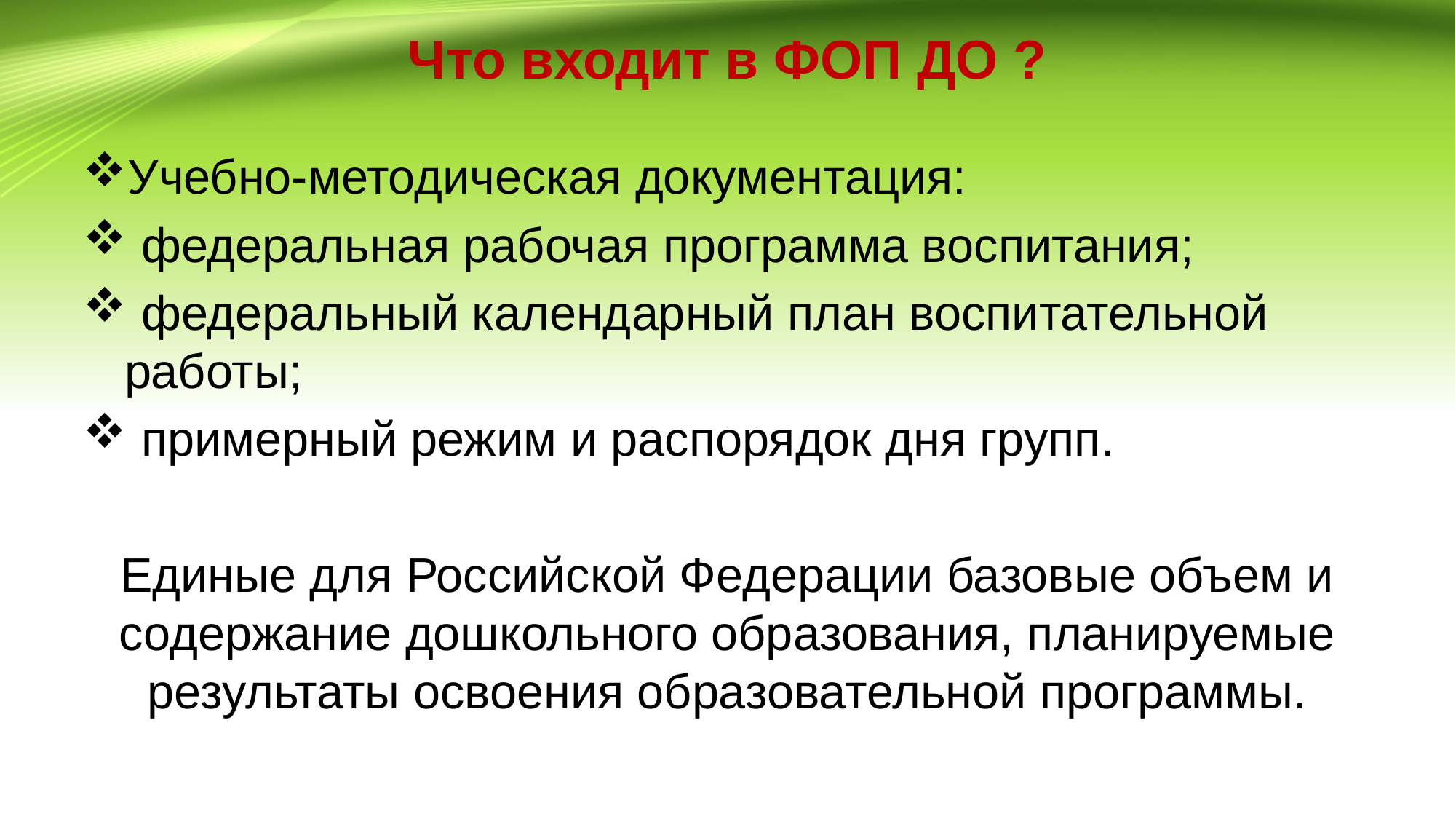

# Что входит в ФОП ДО ?
Учебно-методическая документация:
 федеральная рабочая программа воспитания;
 федеральный календарный план воспитательной работы;
 примерный режим и распорядок дня групп.

Единые для Российской Федерации базовые объем и содержание дошкольного образования, планируемые результаты освоения образовательной программы.